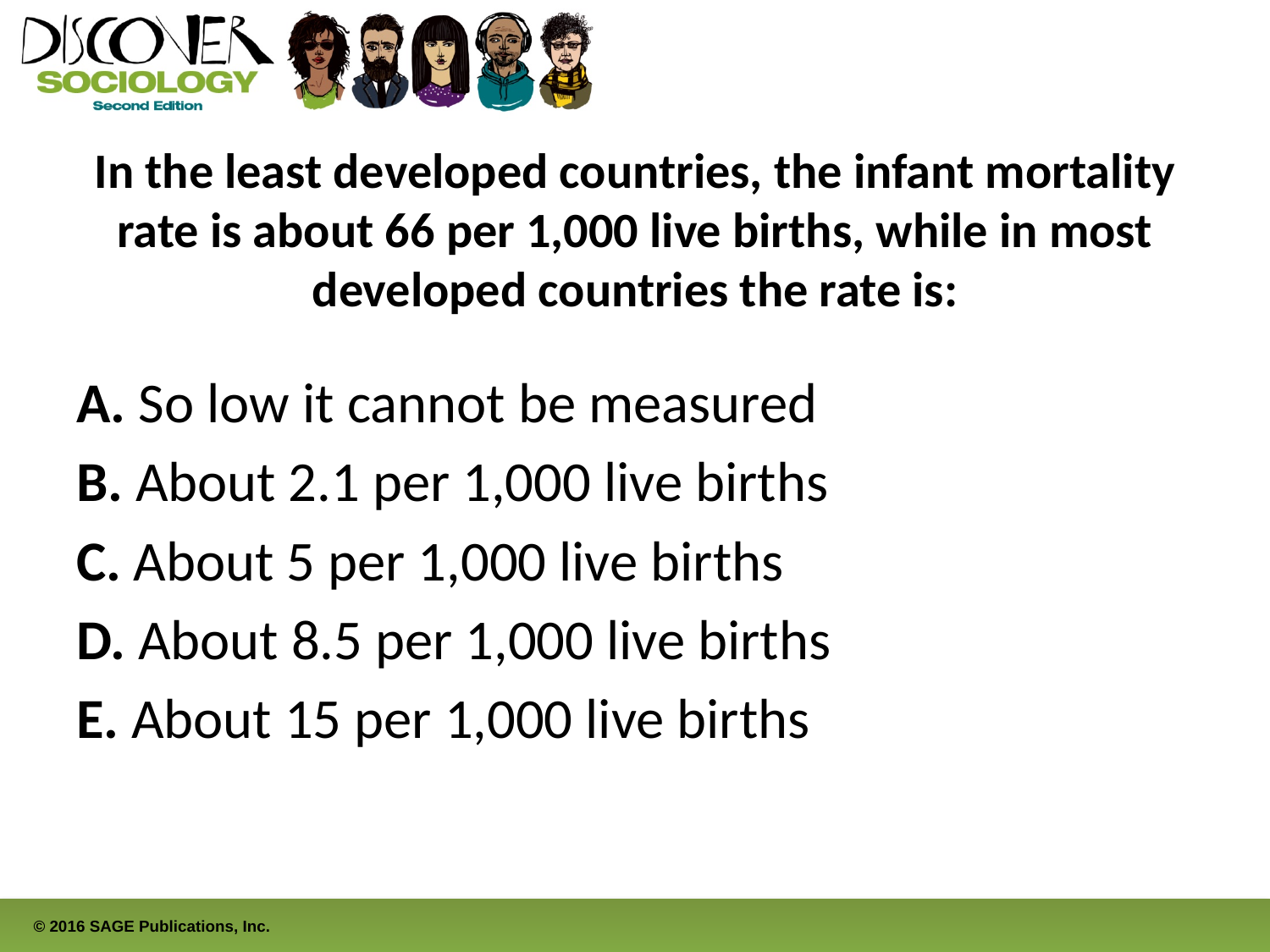

# In the least developed countries, the infant mortality rate is about 66 per 1,000 live births, while in most developed countries the rate is:
A. So low it cannot be measured
B. About 2.1 per 1,000 live births
C. About 5 per 1,000 live births
D. About 8.5 per 1,000 live births
E. About 15 per 1,000 live births